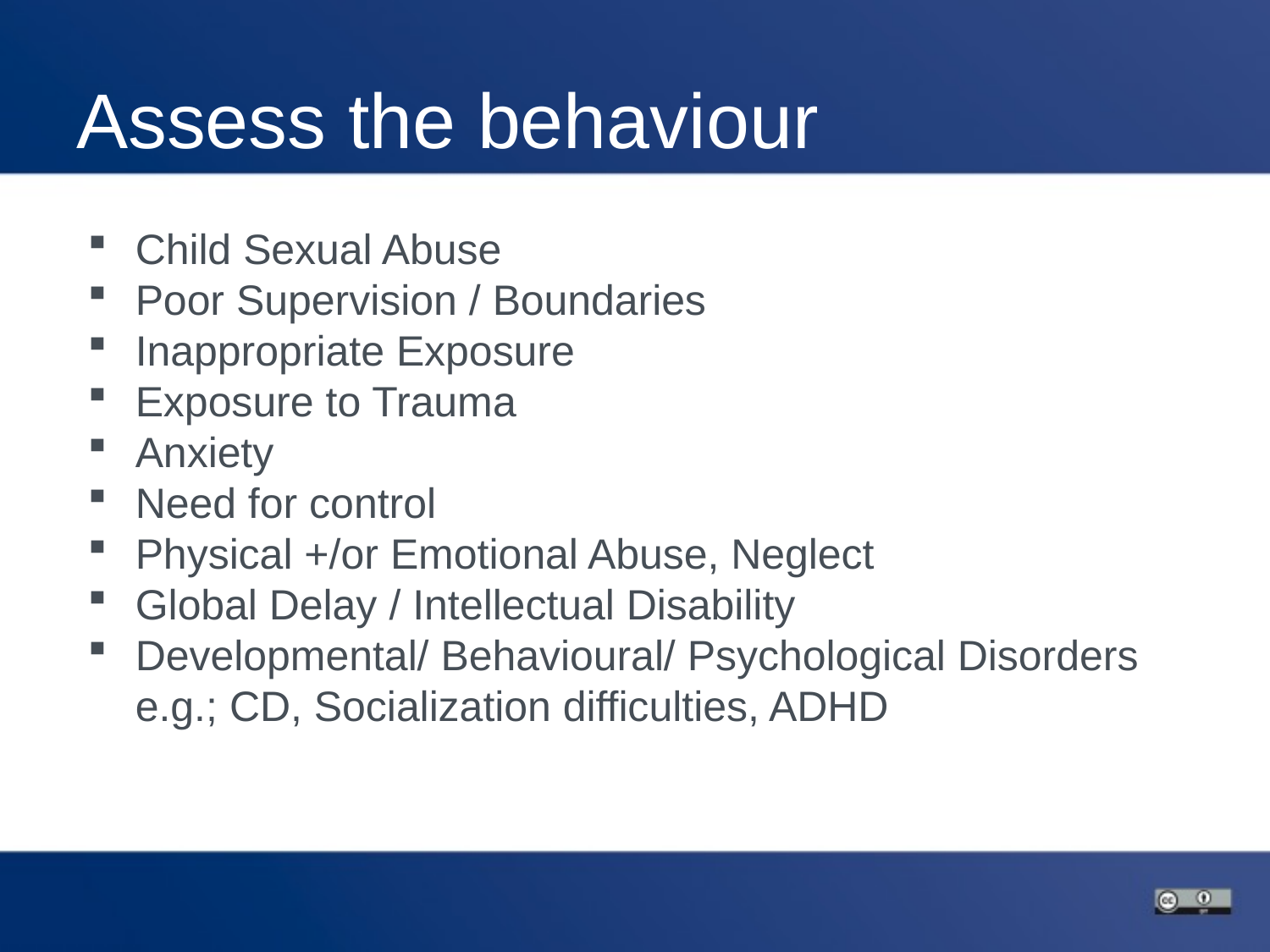

# Assess the behaviour
Child Sexual Abuse
Poor Supervision / Boundaries
Inappropriate Exposure
Exposure to Trauma
Anxiety
Need for control
Physical +/or Emotional Abuse, Neglect
Global Delay / Intellectual Disability
Developmental/ Behavioural/ Psychological Disorders e.g.; CD, Socialization difficulties, ADHD